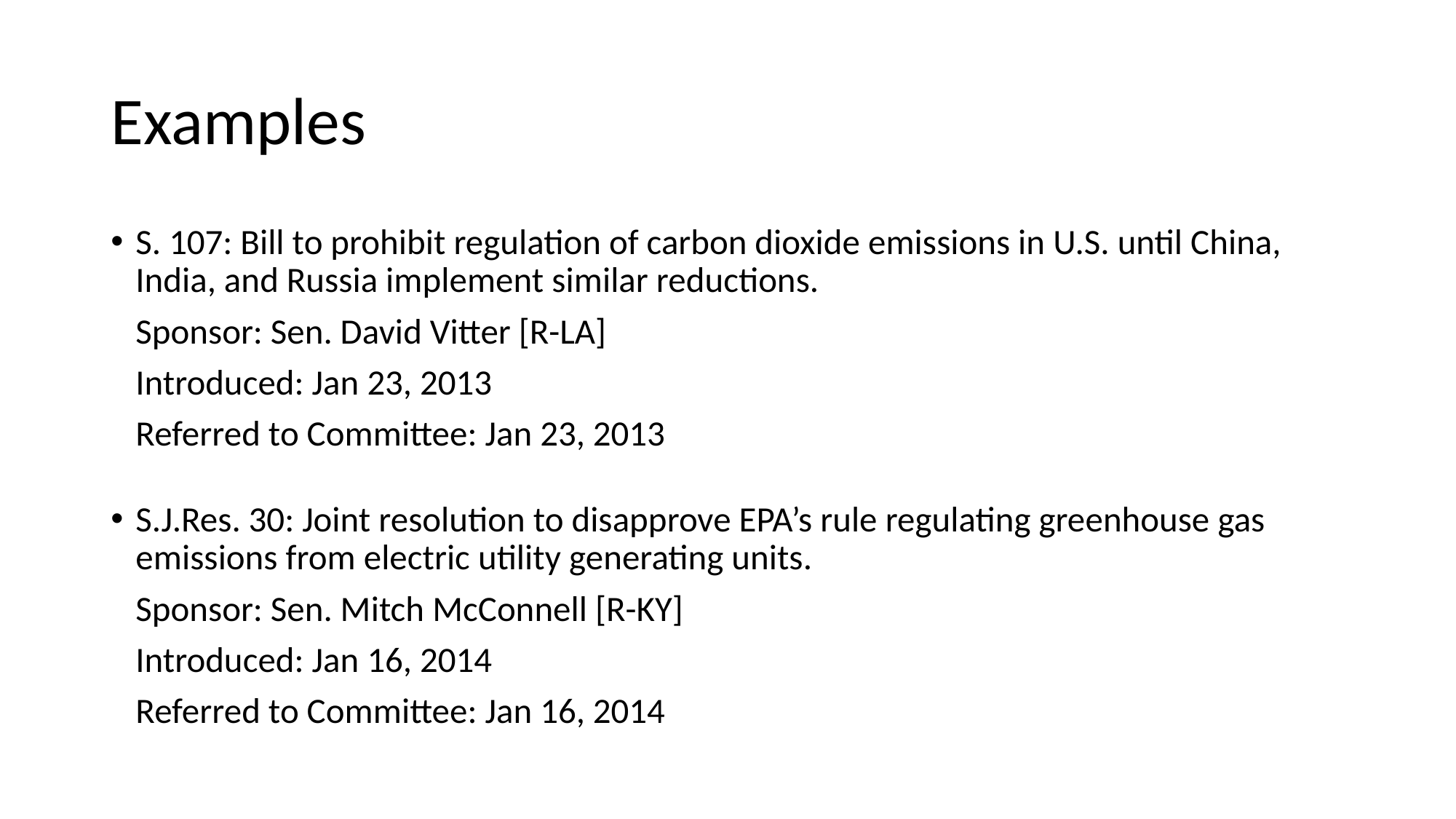

# Examples
S. 107: Bill to prohibit regulation of carbon dioxide emissions in U.S. until China, India, and Russia implement similar reductions.
	Sponsor: Sen. David Vitter [R-LA]
	Introduced: Jan 23, 2013
	Referred to Committee: Jan 23, 2013

S.J.Res. 30: Joint resolution to disapprove EPA’s rule regulating greenhouse gas emissions from electric utility generating units.
	Sponsor: Sen. Mitch McConnell [R-KY]
	Introduced: Jan 16, 2014
	Referred to Committee: Jan 16, 2014